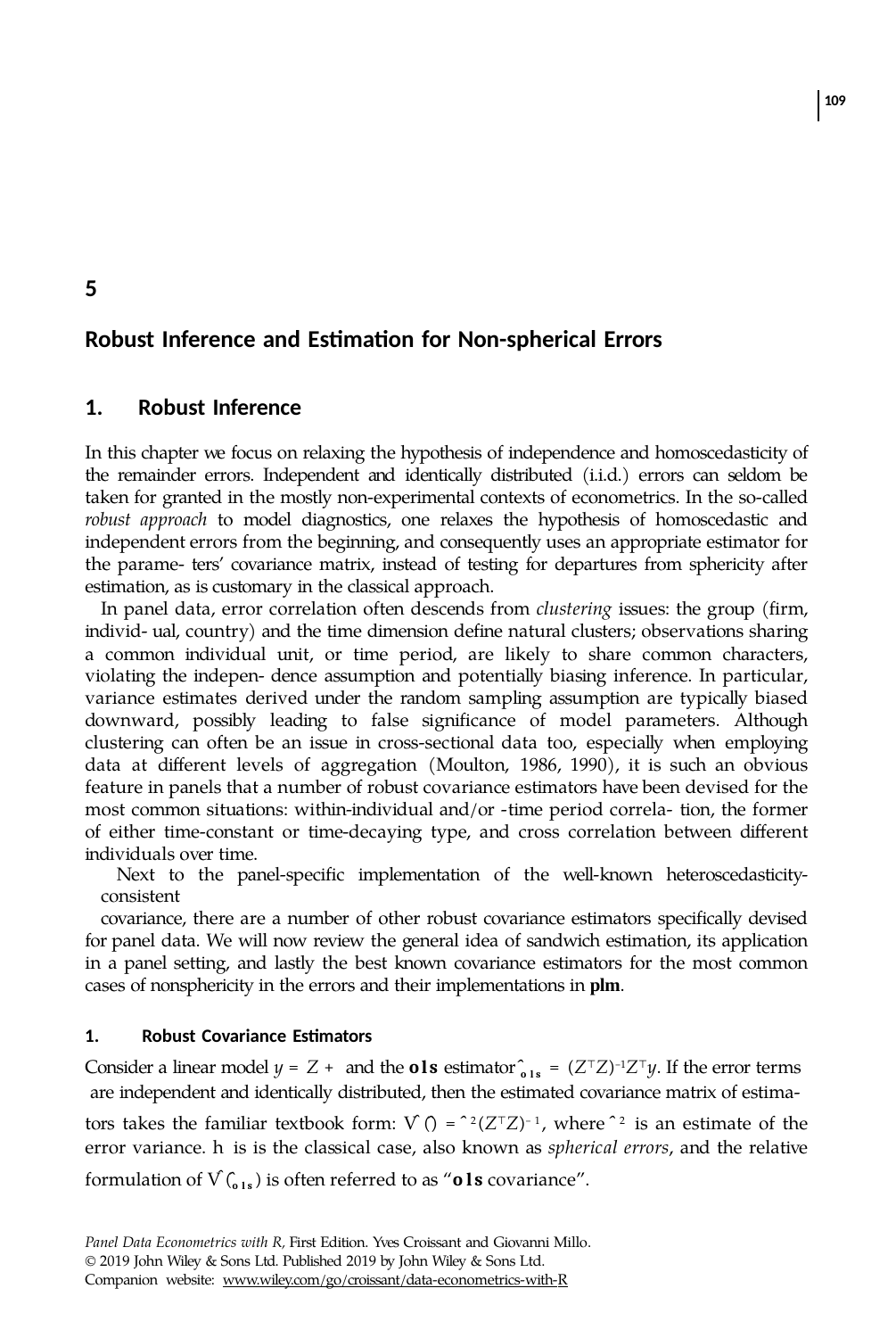

109

5

Robust Inference and Estimation for Non-spherical Errors

Robust Inference

In this chapter we focus on relaxing the hypothesis of independence and homoscedasticity of the remainder errors. Independent and identically distributed (i.i.d.) errors can seldom be taken for granted in the mostly non-experimental contexts of econometrics. In the so-called robust approach to model diagnostics, one relaxes the hypothesis of homoscedastic and independent errors from the beginning, and consequently uses an appropriate estimator for the parame- ters’ covariance matrix, instead of testing for departures from sphericity after estimation, as is customary in the classical approach.
In panel data, error correlation often descends from clustering issues: the group (ﬁrm, individ- ual, country) and the time dimension deﬁne natural clusters; observations sharing a common individual unit, or time period, are likely to share common characters, violating the indepen- dence assumption and potentially biasing inference. In particular, variance estimates derived under the random sampling assumption are typically biased downward, possibly leading to false signiﬁcance of model parameters. Although clustering can often be an issue in cross-sectional data too, especially when employing data at different levels of aggregation (Moulton, 1986, 1990), it is such an obvious feature in panels that a number of robust covariance estimators have been devised for the most common situations: within-individual and/or -time period correla- tion, the former of either time-constant or time-decaying type, and cross correlation between different individuals over time.
Next to the panel-speciﬁc implementation of the well-known heteroscedasticity-consistent
covariance, there are a number of other robust covariance estimators speciﬁcally devised for panel data. We will now review the general idea of sandwich estimation, its application in a panel setting, and lastly the best known covariance estimators for the most common cases of nonsphericity in the errors and their implementations in plm.

Robust Covariance Estimators
Consider a linear model y = Z +  and the ols estimator ̂ols = (Z⊤Z)–1Z⊤y. If the error terms
 are independent and identically distributed, then the estimated covariance matrix of estima-
tors takes the familiar textbook form: V̂ (̂) = ̂ 2(Z⊤Z)–1, where ̂ 2  is an estimate of the error variance. his is the classical case, also known as spherical errors, and the relative formulation of V̂ (̂ols) is often referred to as “ols covariance”.
Panel Data Econometrics with R, First Edition. Yves Croissant and Giovanni Millo.
© 2019 John Wiley & Sons Ltd. Published 2019 by John Wiley & Sons Ltd.
Companion website: www.wiley.com/go/croissant/data-econometrics-with-R